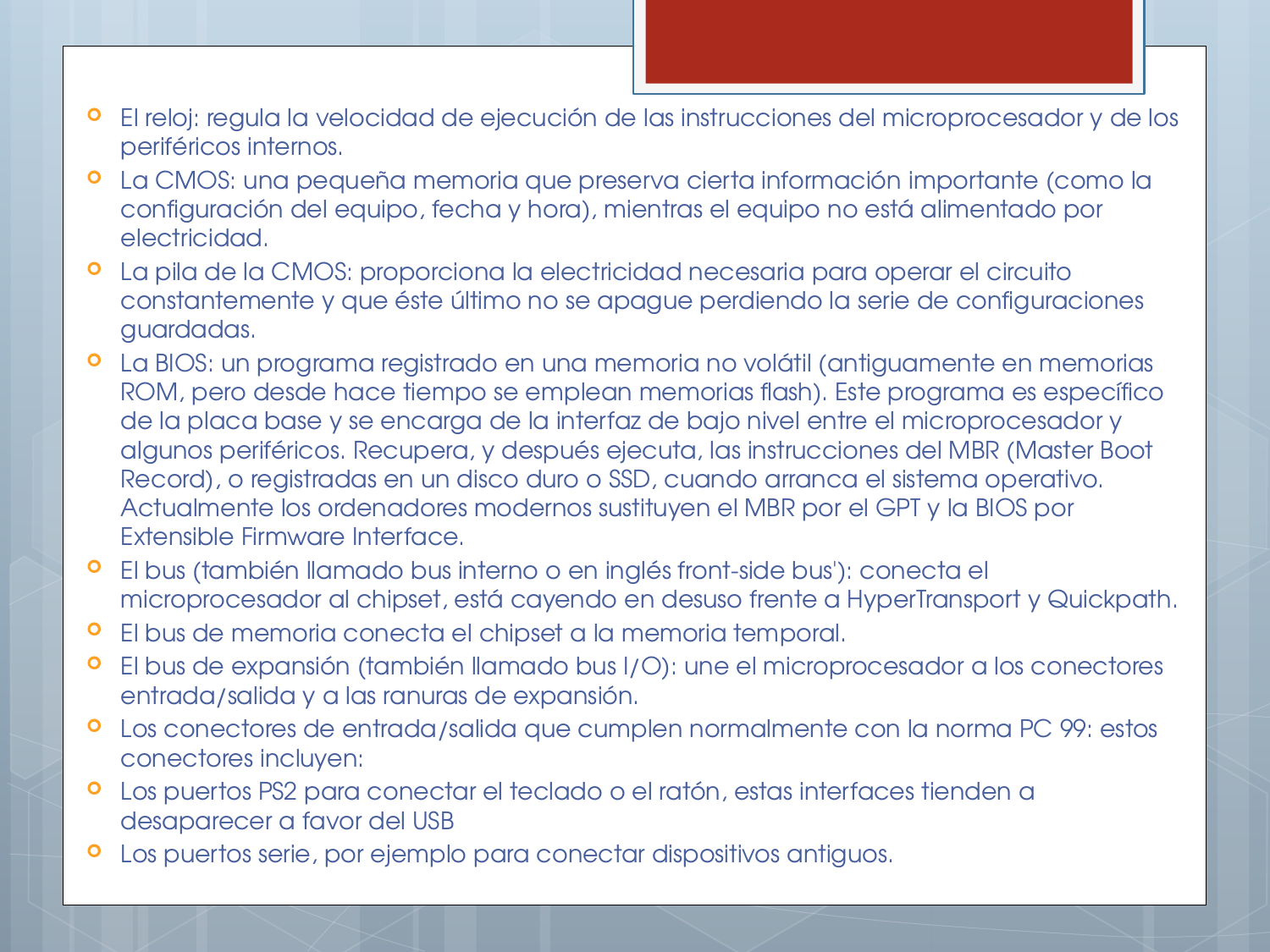

El reloj: regula la velocidad de ejecución de las instrucciones del microprocesador y de los periféricos internos.
La CMOS: una pequeña memoria que preserva cierta información importante (como la configuración del equipo, fecha y hora), mientras el equipo no está alimentado por electricidad.
La pila de la CMOS: proporciona la electricidad necesaria para operar el circuito constantemente y que éste último no se apague perdiendo la serie de configuraciones guardadas.
La BIOS: un programa registrado en una memoria no volátil (antiguamente en memorias ROM, pero desde hace tiempo se emplean memorias flash). Este programa es específico de la placa base y se encarga de la interfaz de bajo nivel entre el microprocesador y algunos periféricos. Recupera, y después ejecuta, las instrucciones del MBR (Master Boot Record), o registradas en un disco duro o SSD, cuando arranca el sistema operativo. Actualmente los ordenadores modernos sustituyen el MBR por el GPT y la BIOS por Extensible Firmware Interface.
El bus (también llamado bus interno o en inglés front-side bus'): conecta el microprocesador al chipset, está cayendo en desuso frente a HyperTransport y Quickpath.
El bus de memoria conecta el chipset a la memoria temporal.
El bus de expansión (también llamado bus I/O): une el microprocesador a los conectores entrada/salida y a las ranuras de expansión.
Los conectores de entrada/salida que cumplen normalmente con la norma PC 99: estos conectores incluyen:
Los puertos PS2 para conectar el teclado o el ratón, estas interfaces tienden a desaparecer a favor del USB
Los puertos serie, por ejemplo para conectar dispositivos antiguos.